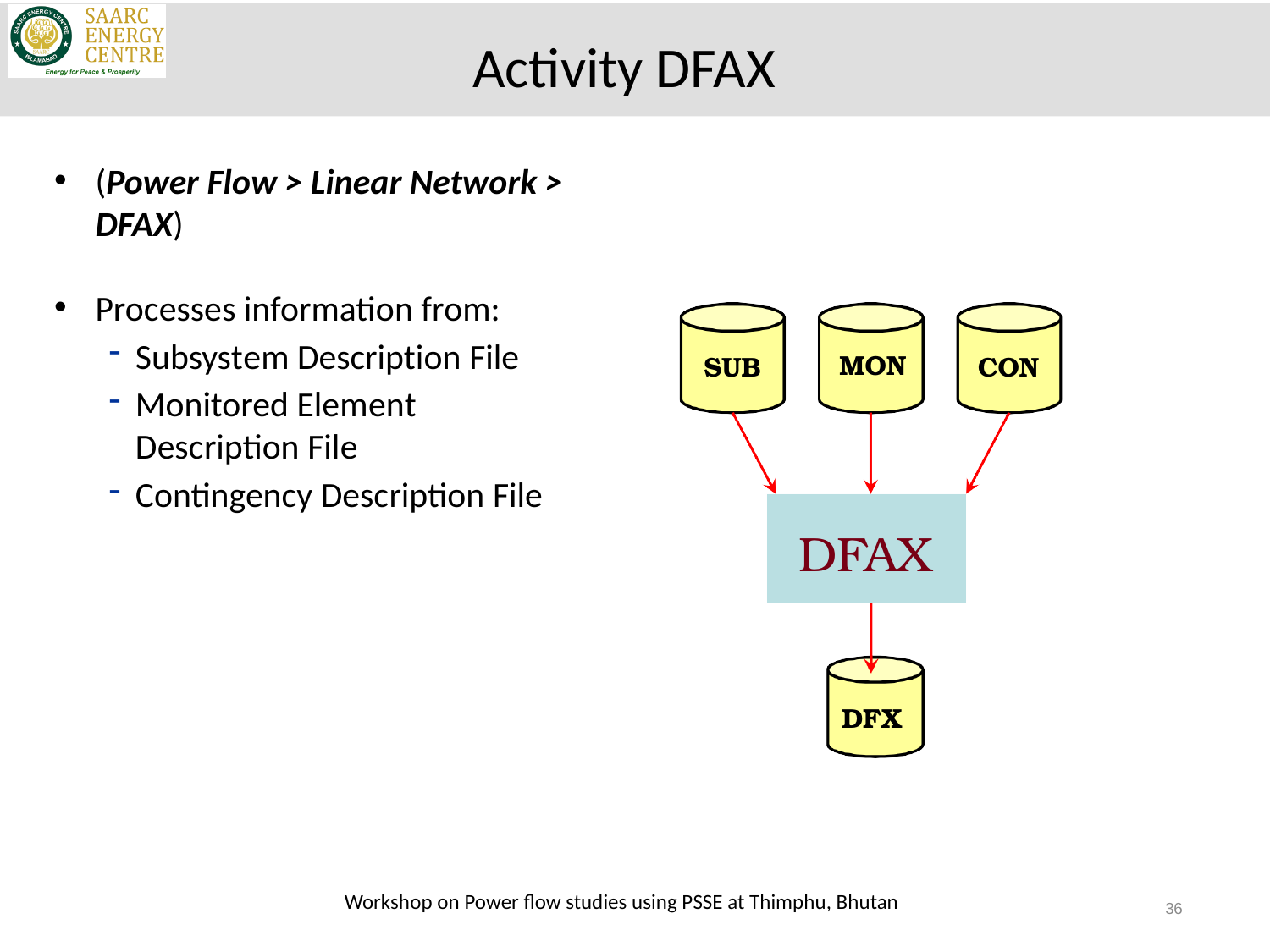

Activity DFAX
(Power Flow > Linear Network > DFAX)

Processes information from:
Subsystem Description File
Monitored Element Description File
Contingency Description File

MON
SUB
CON
DFAX
DFX
Workshop on Power flow studies using PSSE at Thimphu, Bhutan
36